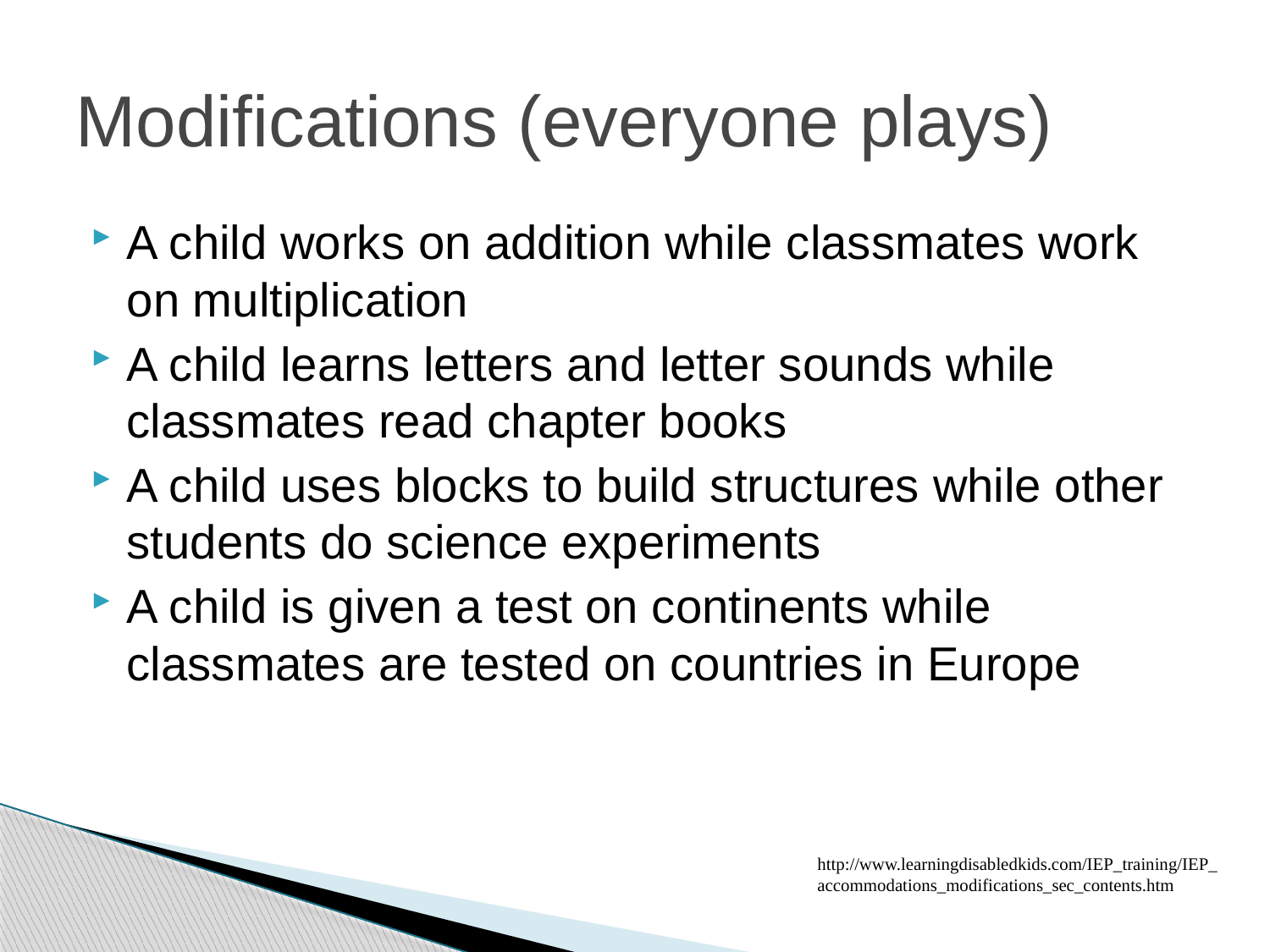

# Modifications (everyone plays)
A child works on addition while classmates work on multiplication
A child learns letters and letter sounds while classmates read chapter books
A child uses blocks to build structures while other students do science experiments
A child is given a test on continents while classmates are tested on countries in Europe
http://www.learningdisabledkids.com/IEP_training/IEP_
accommodations_modifications_sec_contents.htm